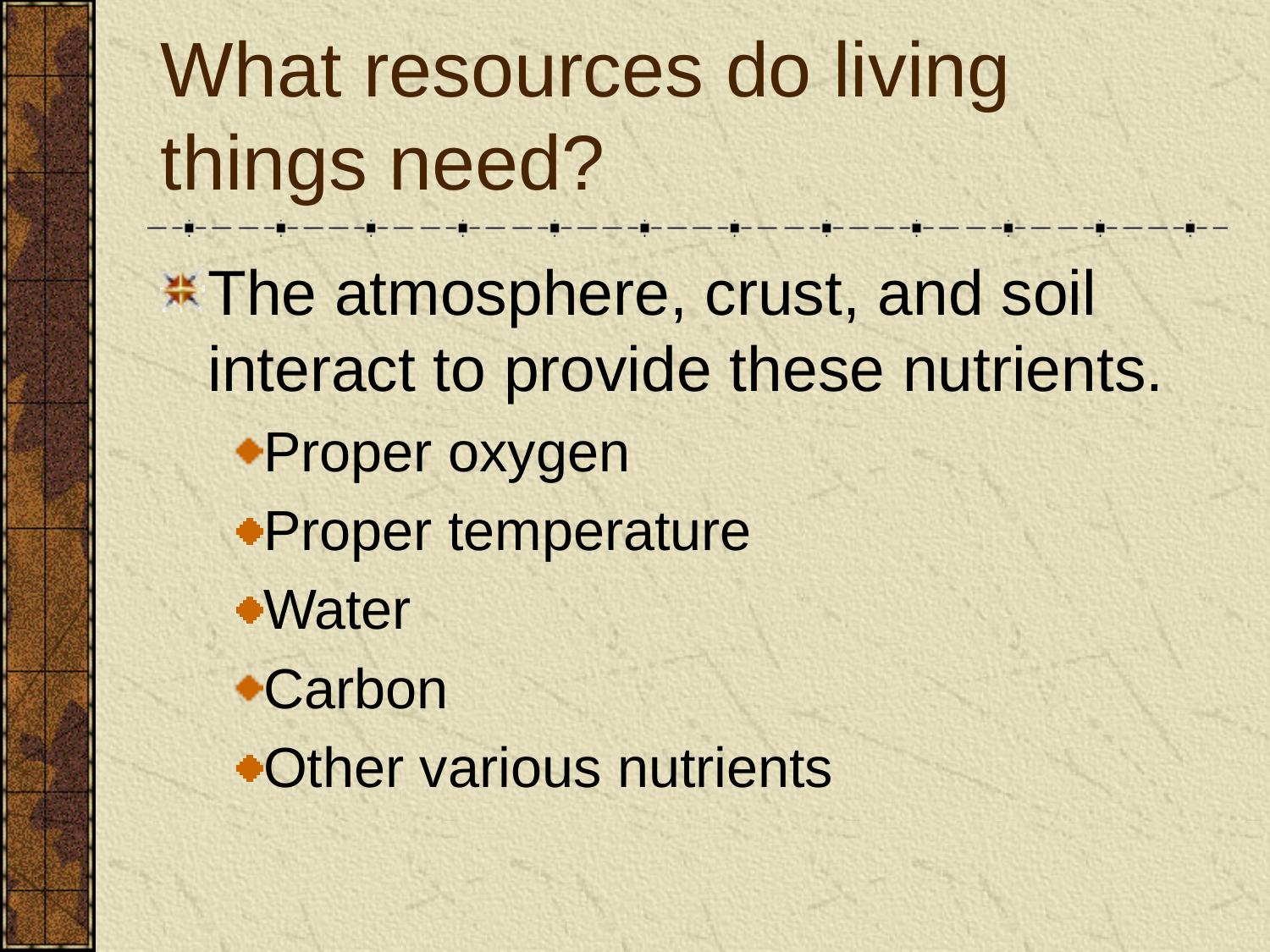

# What resources do living things need?
The atmosphere, crust, and soil interact to provide these nutrients.
Proper oxygen
Proper temperature
Water
Carbon
Other various nutrients